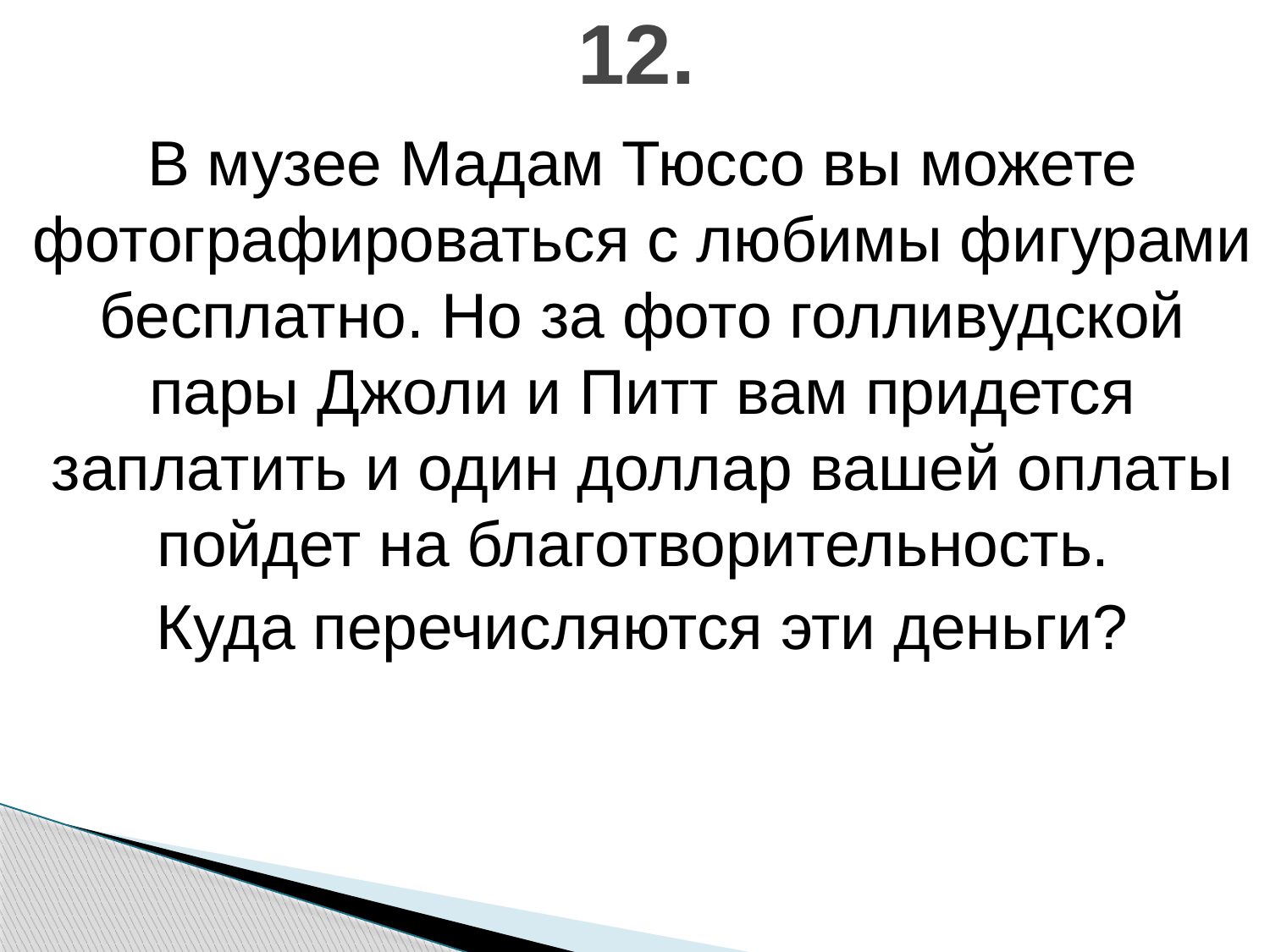

# 12.
В музее Мадам Тюссо вы можете фотографироваться с любимы фигурами бесплатно. Но за фото голливудской пары Джоли и Питт вам придется заплатить и один доллар вашей оплаты пойдет на благотворительность.
Куда перечисляются эти деньги?